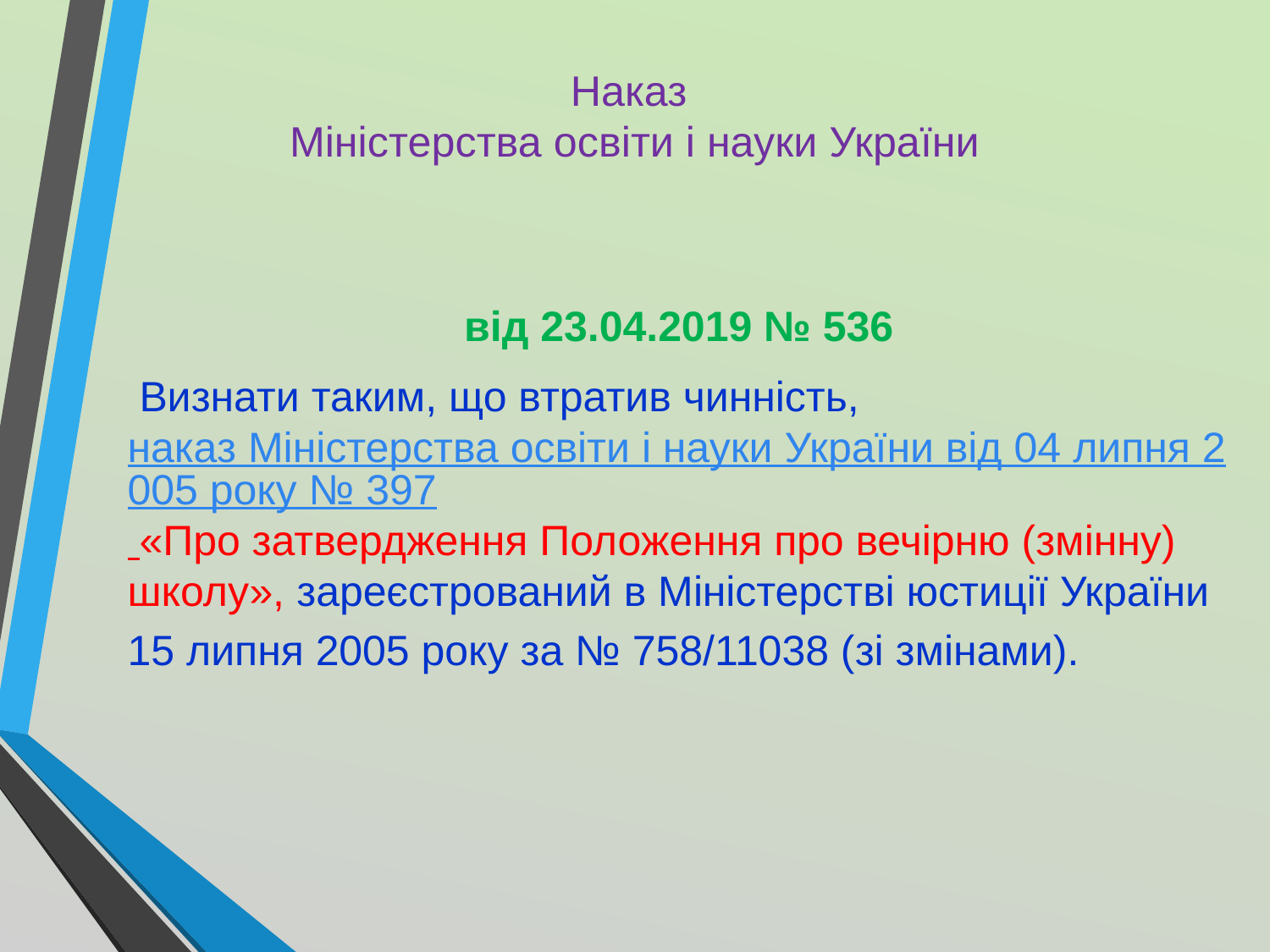

# Наказ Міністерства освіти і науки України
від 23.04.2019 № 536
 Визнати таким, що втратив чинність, наказ Міністерства освіти і науки України від 04 липня 2005 року № 397 «Про затвердження Положення про вечірню (змінну) школу», зареєстрований в Міністерстві юстиції України
15 липня 2005 року за № 758/11038 (зі змінами).